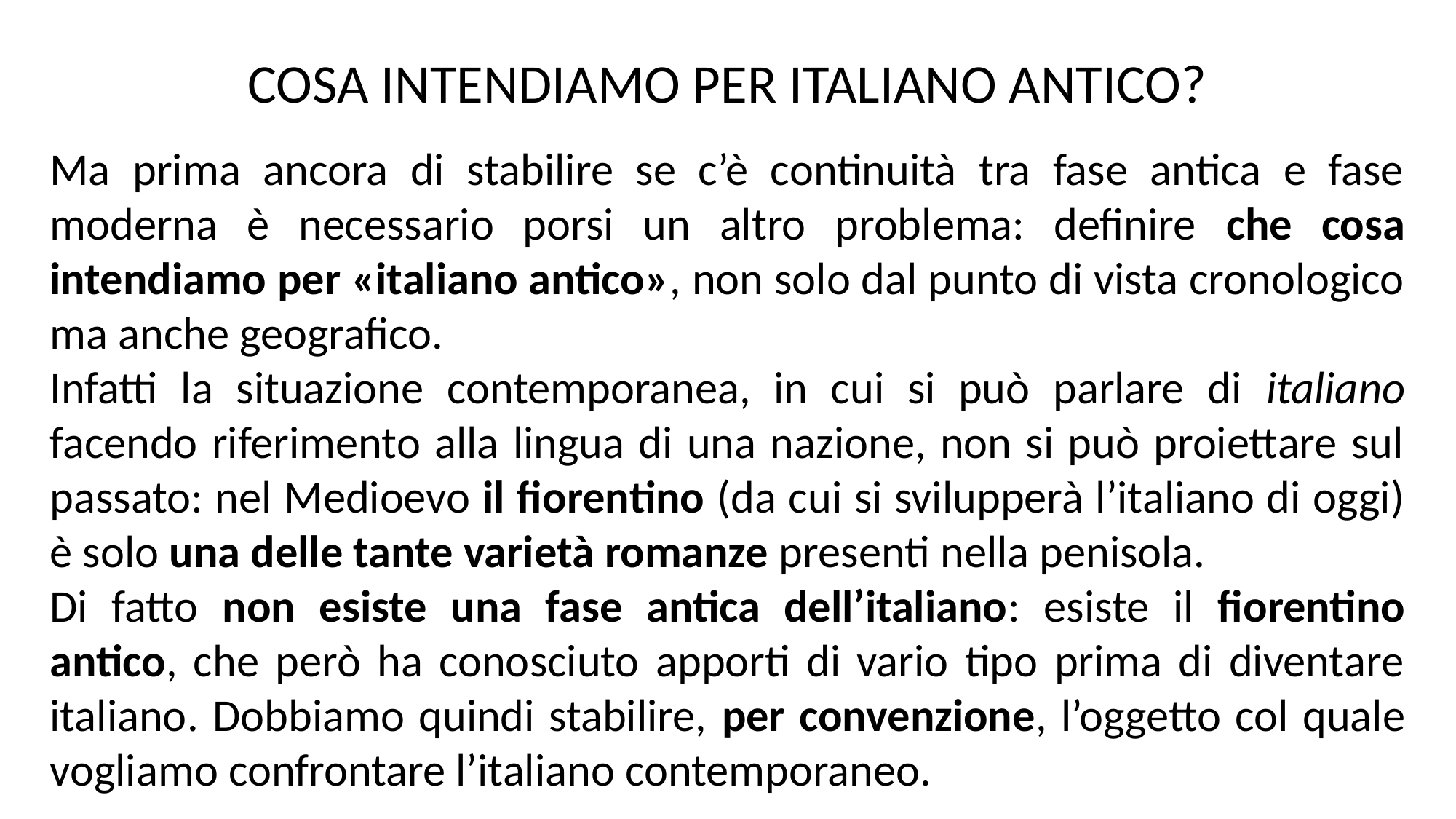

COSA INTENDIAMO PER ITALIANO ANTICO?
Ma prima ancora di stabilire se c’è continuità tra fase antica e fase moderna è necessario porsi un altro problema: definire che cosa intendiamo per «italiano antico», non solo dal punto di vista cronologico ma anche geografico.
Infatti la situazione contemporanea, in cui si può parlare di italiano facendo riferimento alla lingua di una nazione, non si può proiettare sul passato: nel Medioevo il fiorentino (da cui si svilupperà l’italiano di oggi) è solo una delle tante varietà romanze presenti nella penisola.
Di fatto non esiste una fase antica dell’italiano: esiste il fiorentino antico, che però ha conosciuto apporti di vario tipo prima di diventare italiano. Dobbiamo quindi stabilire, per convenzione, l’oggetto col quale vogliamo confrontare l’italiano contemporaneo.